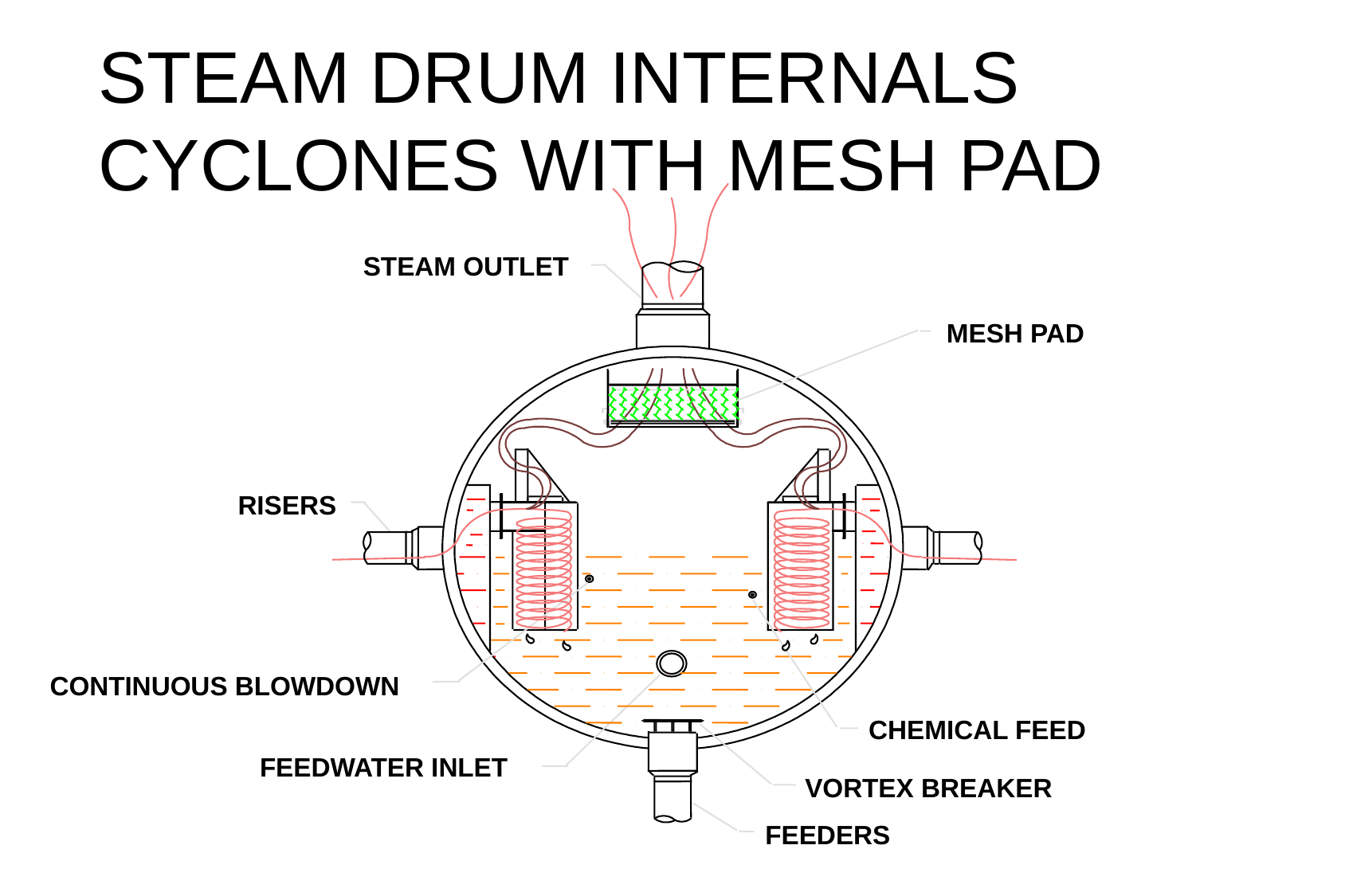

STEAM DRUM INTERNALS
CYCLONES WITH MESH PAD

STEAM OUTLET

MESH PAD

RISERS

CONTINUOUS BLOWDOWN

CHEMICAL FEED

FEEDWATER INLET
VORTEX BREAKER

FEEDERS